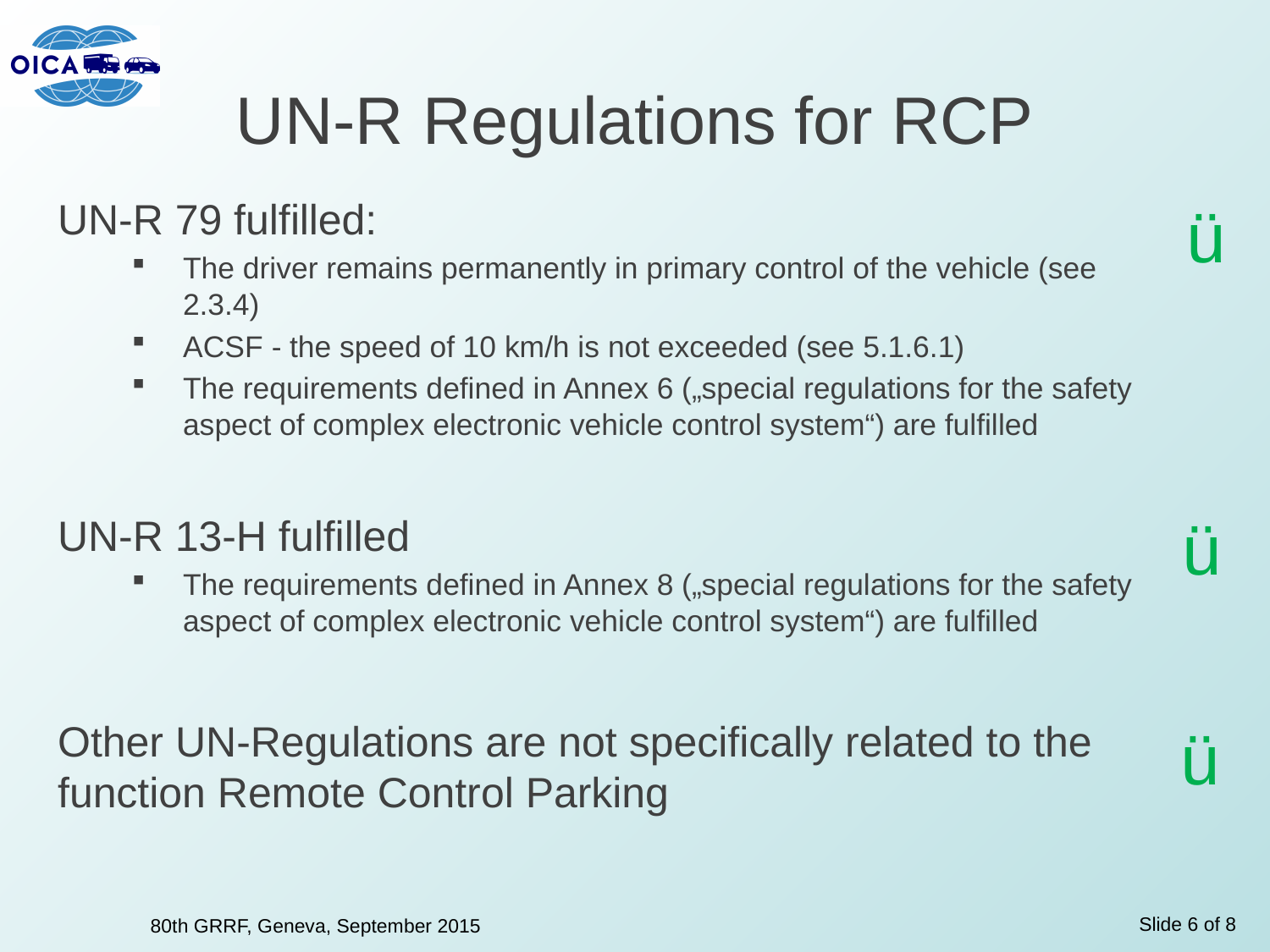

# UN-R Regulations for RCP
UN-R 79 fulfilled:
The driver remains permanently in primary control of the vehicle (see 2.3.4)
ACSF - the speed of 10 km/h is not exceeded (see 5.1.6.1)
The requirements defined in Annex 6 („special regulations for the safety aspect of complex electronic vehicle control system“) are fulfilled

UN-R 13-H fulfilled
The requirements defined in Annex 8 („special regulations for the safety aspect of complex electronic vehicle control system“) are fulfilled

Other UN-Regulations are not specifically related to the function Remote Control Parking
ü
ü
ü
Slide 6 of 8
80th GRRF, Geneva, September 2015